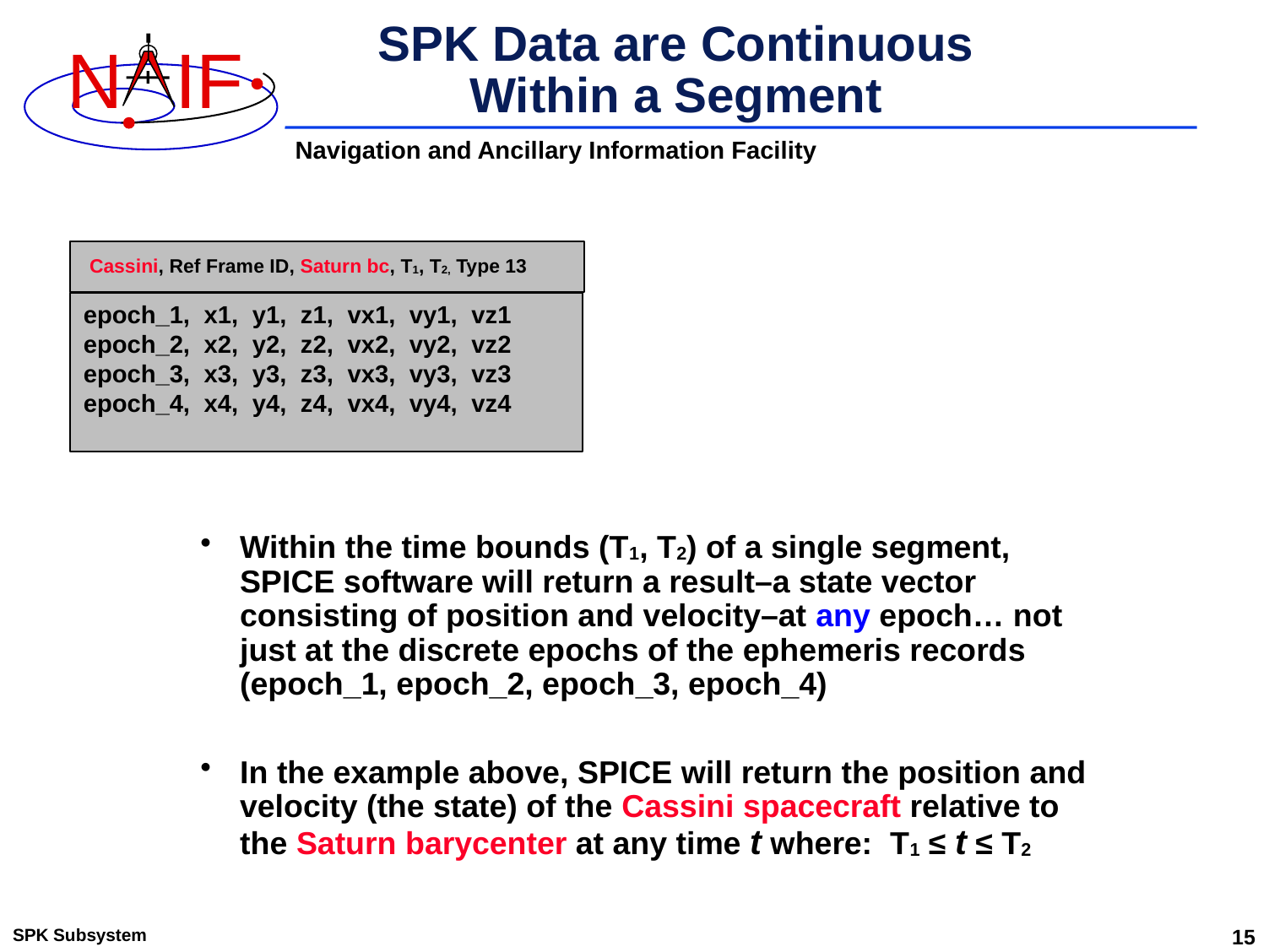

# SPK Data are Continuous Within a Segment

Cassini, Ref Frame ID, Saturn bc, T1, T2, Type 13

epoch_1,  x1,  y1,  z1,  vx1,  vy1,  vz1
epoch_2,  x2,  y2,  z2,  vx2,  vy2,  vz2
epoch_3,  x3,  y3,  z3,  vx3,  vy3,  vz3
epoch_4,  x4,  y4,  z4,  vx4,  vy4,  vz4

Within the time bounds (T1, T2) of a single segment, SPICE software will return a result–a state vector consisting of position and velocity–at any epoch… not just at the discrete epochs of the ephemeris records (epoch_1, epoch_2, epoch_3, epoch_4)

In the example above, SPICE will return the position and velocity (the state) of the Cassini spacecraft relative to the Saturn barycenter at any time t where:  T1 ≤ t ≤ T2

SPK Subsystem
15